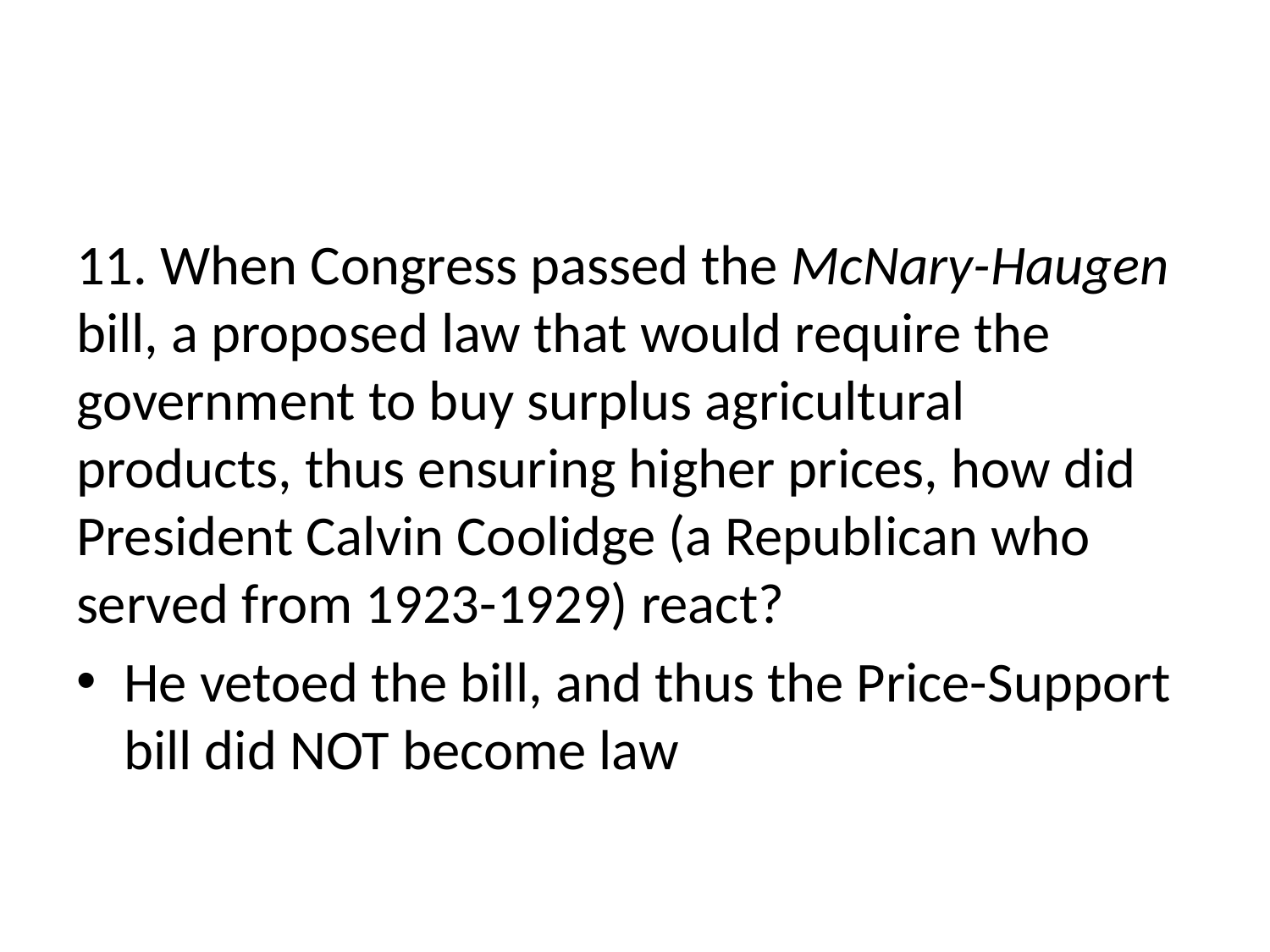

#
11. When Congress passed the McNary-Haugen bill, a proposed law that would require the government to buy surplus agricultural products, thus ensuring higher prices, how did President Calvin Coolidge (a Republican who served from 1923-1929) react?
He vetoed the bill, and thus the Price-Support bill did NOT become law